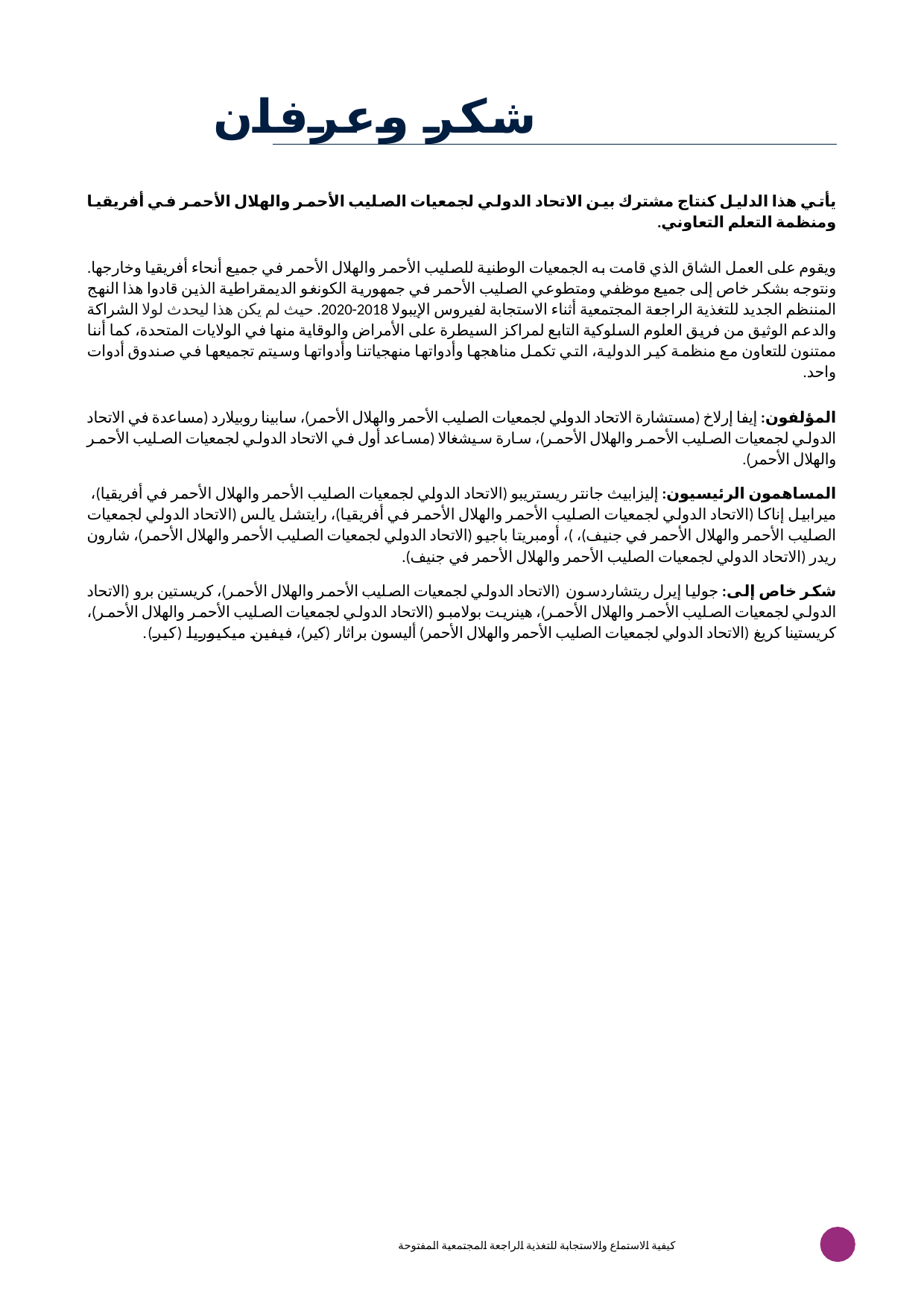

# شكر وعرفان

يأتي هذا الدليل كنتاج مشترك بين الاتحاد الدولي لجمعيات الصليب الأحمر والهلال الأحمر في أفريقيا ومنظمة التعلم التعاوني.

ويقوم على العمل الشاق الذي قامت به الجمعيات الوطنية للصليب الأحمر والهلال الأحمر في جميع أنحاء أفريقيا وخارجها. ونتوجه بشكر خاص إلى جميع موظفي ومتطوعي الصليب الأحمر في جمهورية الكونغو الديمقراطية الذين قادوا هذا النهج المننظم الجديد للتغذية الراجعة المجتمعية أثناء الاستجابة لفيروس الإيبولا 2018-2020. حيث لم يكن هذا ليحدث لولا الشراكة والدعم الوثيق من فريق العلوم السلوكية التابع لمراكز السيطرة على الأمراض والوقاية منها في الولايات المتحدة، كما أننا ممتنون للتعاون مع منظمة كير الدولية، التي تكمل مناهجها وأدواتها منهجياتنا وأدواتها وسيتم تجميعها في صندوق أدوات واحد.

المؤلفون: إيفا إرلاخ (مستشارة الاتحاد الدولي لجمعيات الصليب الأحمر والهلال الأحمر)، سابينا روبيلارد (مساعدة في الاتحاد الدولي لجمعيات الصليب الأحمر والهلال الأحمر)، سارة سيشغالا (مساعد أول في الاتحاد الدولي لجمعيات الصليب الأحمر والهلال الأحمر).
المساهمون الرئيسيون: إليزابيث جانتر ريستريبو (الاتحاد الدولي لجمعيات الصليب الأحمر والهلال الأحمر في أفريقيا)،  ميرابيل إناكا (الاتحاد الدولي لجمعيات الصليب الأحمر والهلال الأحمر في أفريقيا)، رايتشل يالس (الاتحاد الدولي لجمعيات الصليب الأحمر والهلال الأحمر في جنيف)، )، أومبريتا باجيو (الاتحاد الدولي لجمعيات الصليب الأحمر والهلال الأحمر)، شارون ريدر (الاتحاد الدولي لجمعيات الصليب الأحمر والهلال الأحمر في جنيف).
شكر خاص إلى: جوليا إيرل ريتشاردسون (الاتحاد الدولي لجمعيات الصليب الأحمر والهلال الأحمر)، كريستين برو (الاتحاد الدولي لجمعيات الصليب الأحمر والهلال الأحمر)، هينريت بولامبو (الاتحاد الدولي لجمعيات الصليب الأحمر والهلال الأحمر)، كريستينا كريغ (الاتحاد الدولي لجمعيات الصليب الأحمر والهلال الأحمر) أليسون براثار (كير)، فيفين ميكيوريا (كير).

54
كيفية الاستماع والاستجابة للتغذية الراجعة المجتمعية المفتوحة